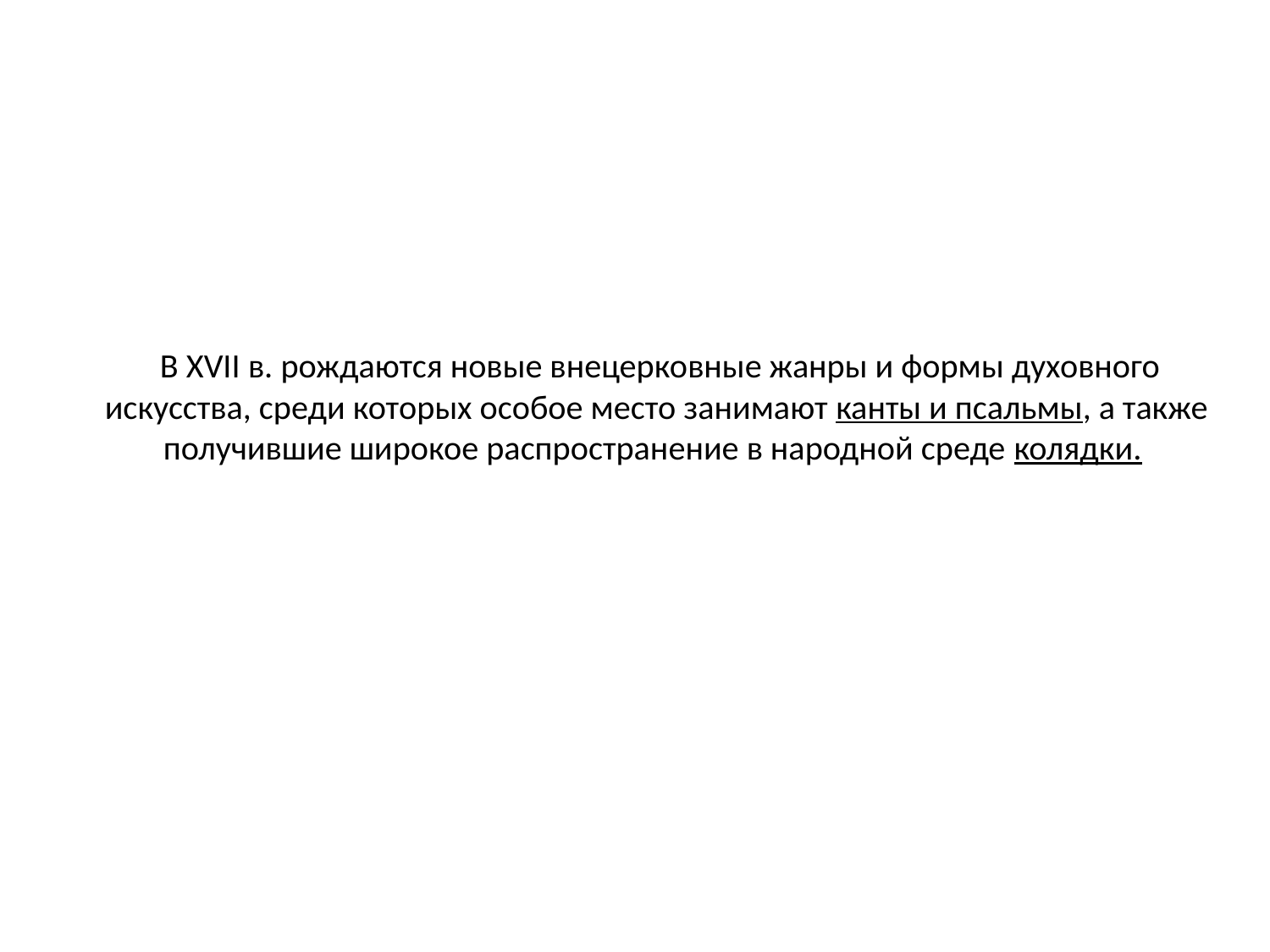

# В XVII в. рождаются новые внецерковные жанры и формы духовного искусства, среди которых особое место занимают канты и псальмы, а также получившие широкое распространение в народной среде колядки.